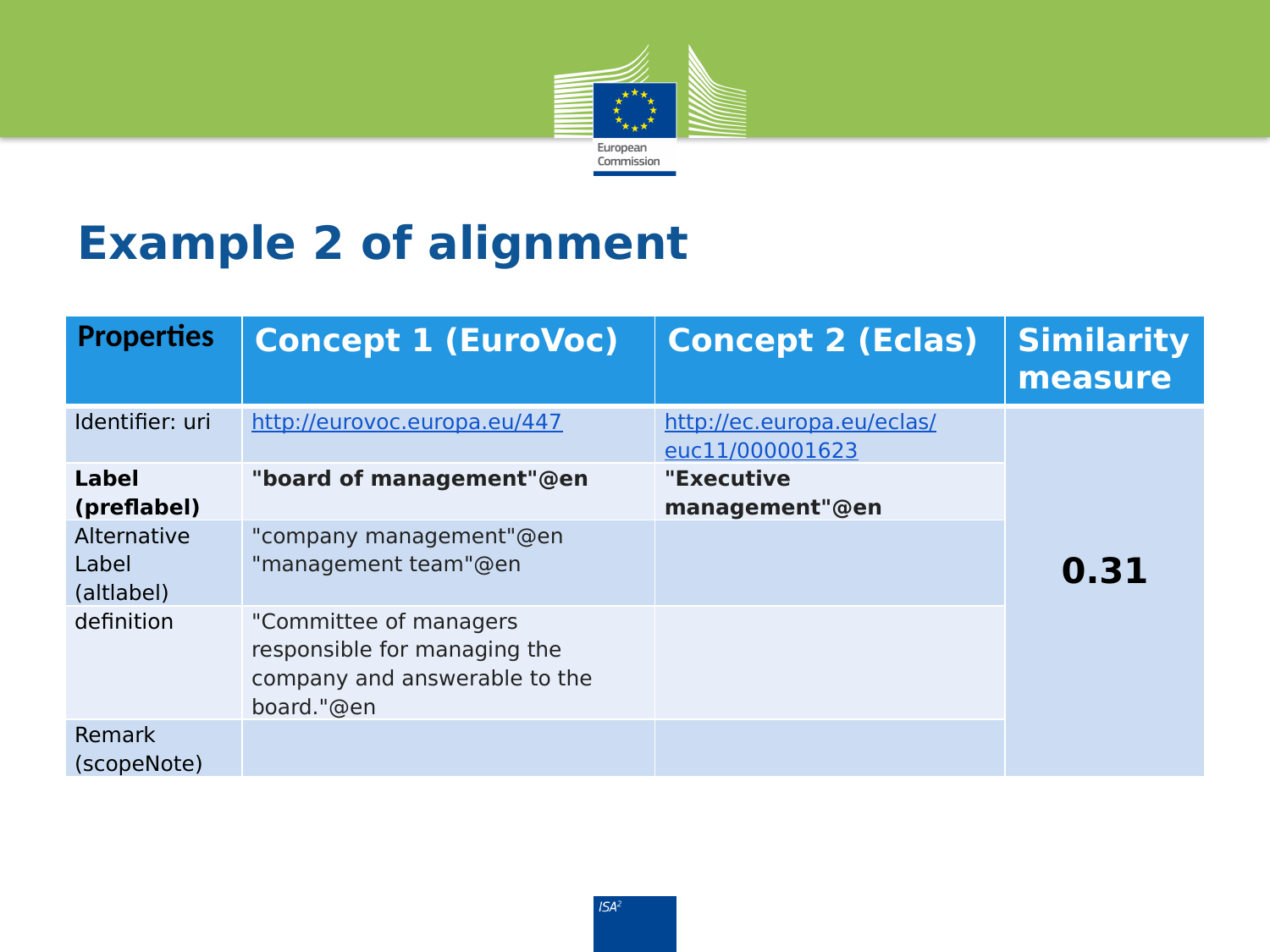

# Example 2 of alignment
| Properties | Concept 1 (EuroVoc) | Concept 2 (Eclas) | Similarity measure |
| --- | --- | --- | --- |
| Identifier: uri | http://eurovoc.europa.eu/447 | http://ec.europa.eu/eclas/euc11/000001623 | 0.31 |
| Label (preflabel) | "board of management"@en | "Executive management"@en |  |
| Alternative Label (altlabel) | "company management"@en "management team"@en |  |  |
| definition | "Committee of managers responsible for managing the company and answerable to the board."@en |  |  |
| Remark (scopeNote) |  |  |  |